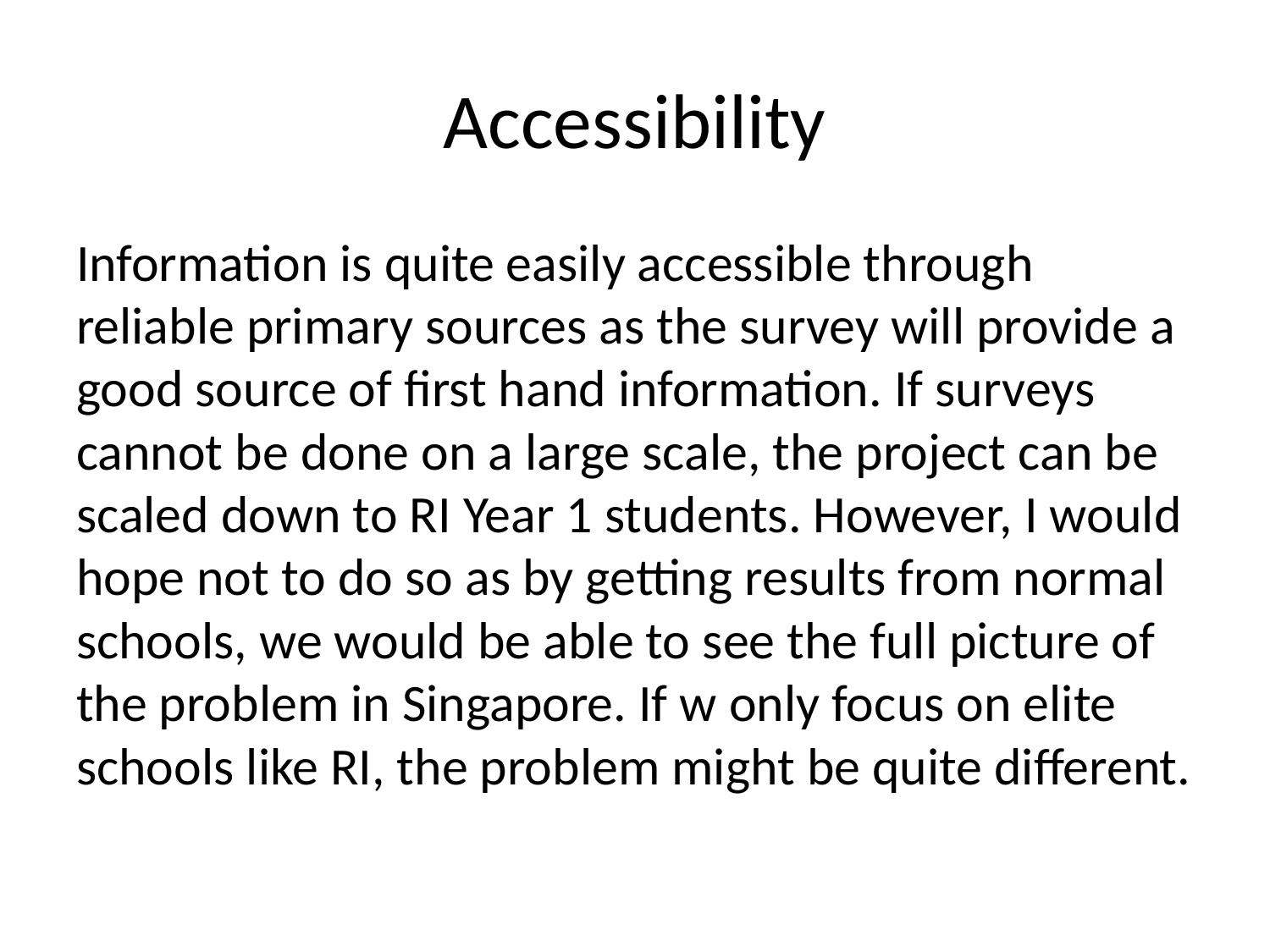

# Accessibility
Information is quite easily accessible through reliable primary sources as the survey will provide a good source of first hand information. If surveys cannot be done on a large scale, the project can be scaled down to RI Year 1 students. However, I would hope not to do so as by getting results from normal schools, we would be able to see the full picture of the problem in Singapore. If w only focus on elite schools like RI, the problem might be quite different.